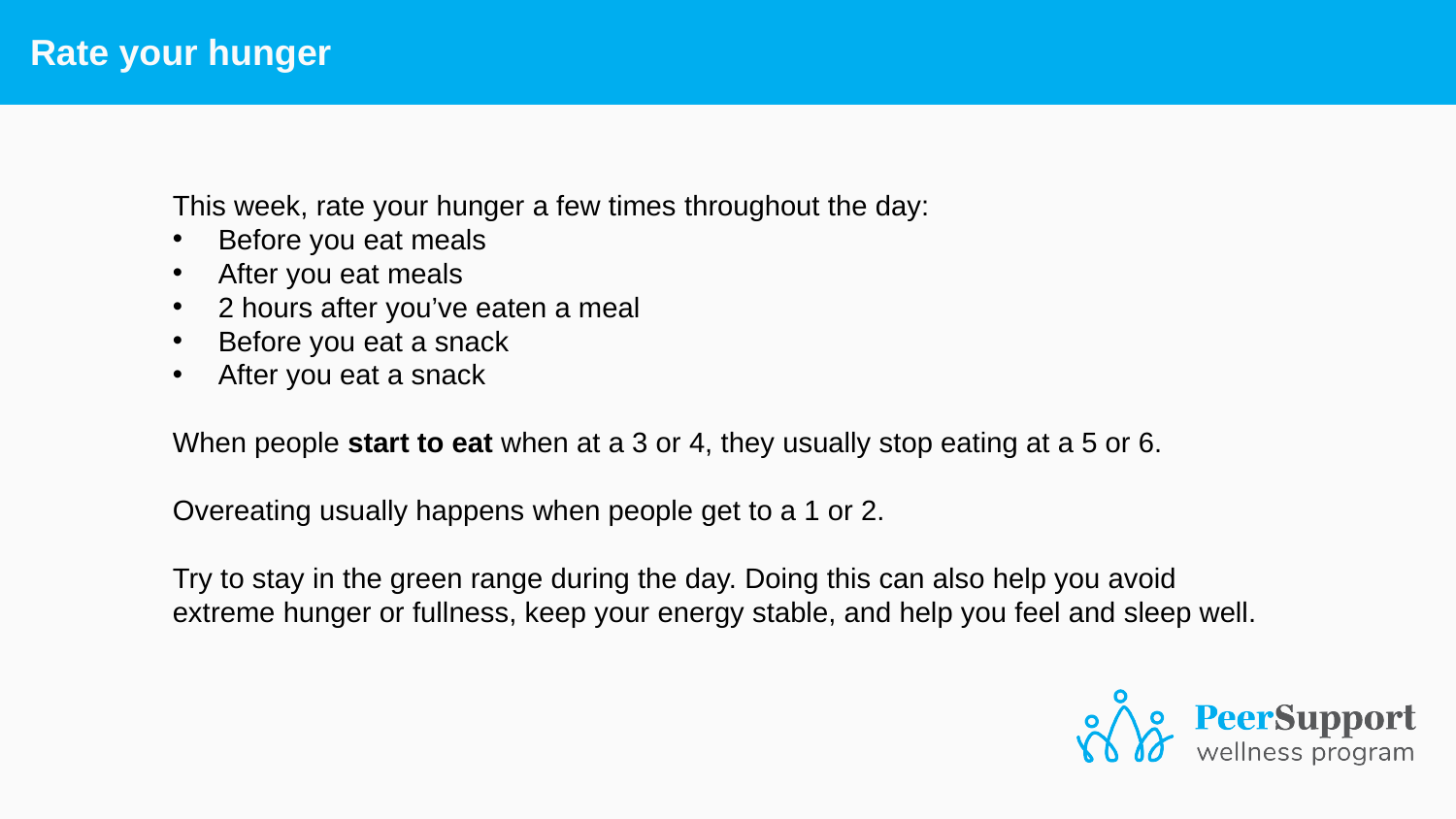

# Rate your hunger
This week, rate your hunger a few times throughout the day:
Before you eat meals
After you eat meals
2 hours after you’ve eaten a meal
Before you eat a snack
After you eat a snack

When people start to eat when at a 3 or 4, they usually stop eating at a 5 or 6.

Overeating usually happens when people get to a 1 or 2.

Try to stay in the green range during the day. Doing this can also help you avoid extreme hunger or fullness, keep your energy stable, and help you feel and sleep well.